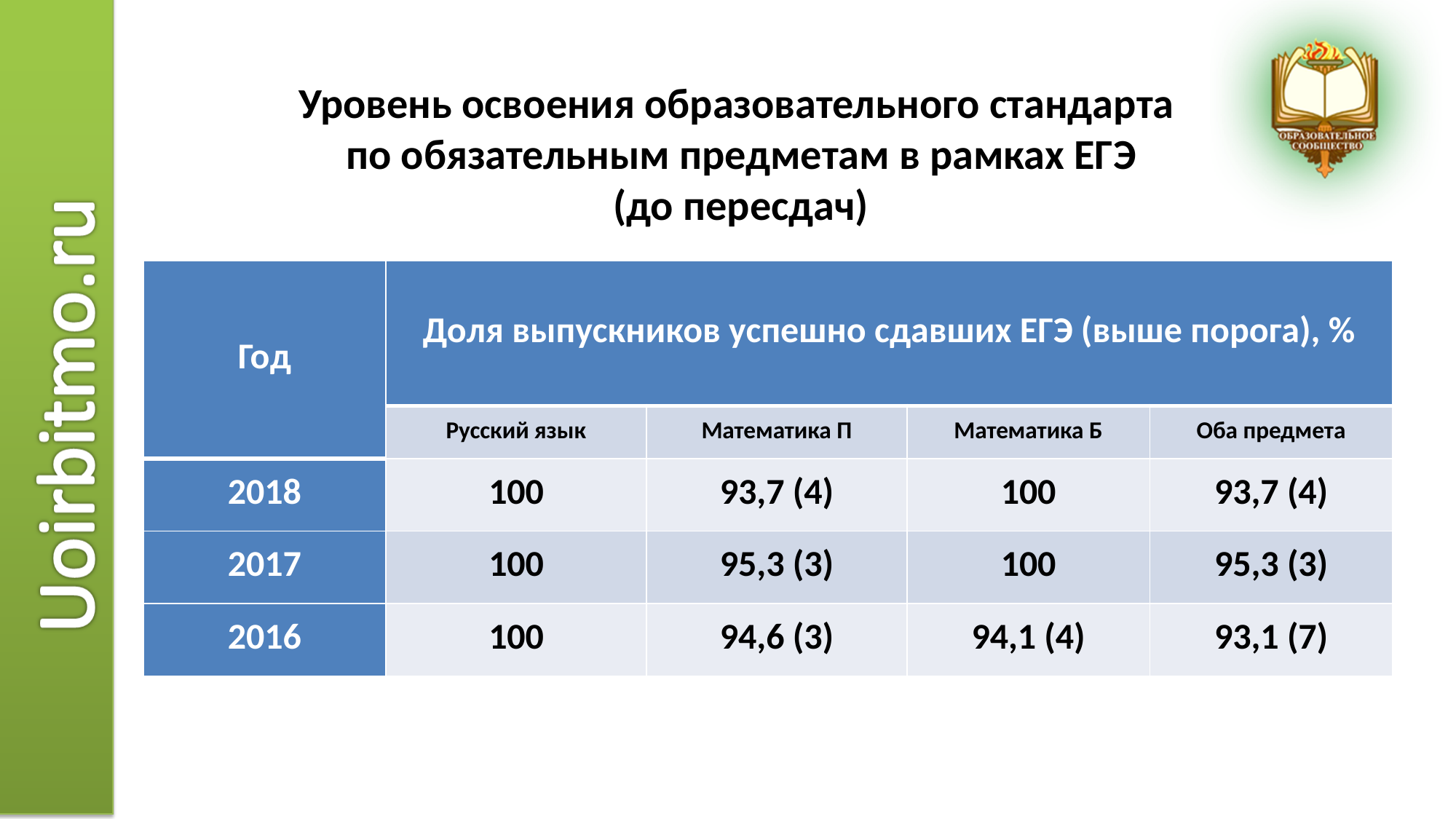

# Уровень освоения образовательного стандарта по обязательным предметам в рамках ЕГЭ (до пересдач)
| Год | Доля выпускников успешно сдавших ЕГЭ (выше порога), % |  |  |  |
| --- | --- | --- | --- | --- |
|  | Русский язык | Математика П | Математика Б | Оба предмета |
| 2018 | 100 | 93,7 (4) | 100 | 93,7 (4) |
| 2017 | 100 | 95,3 (3) | 100 | 95,3 (3) |
| 2016 | 100 | 94,6 (3) | 94,1 (4) | 93,1 (7) |